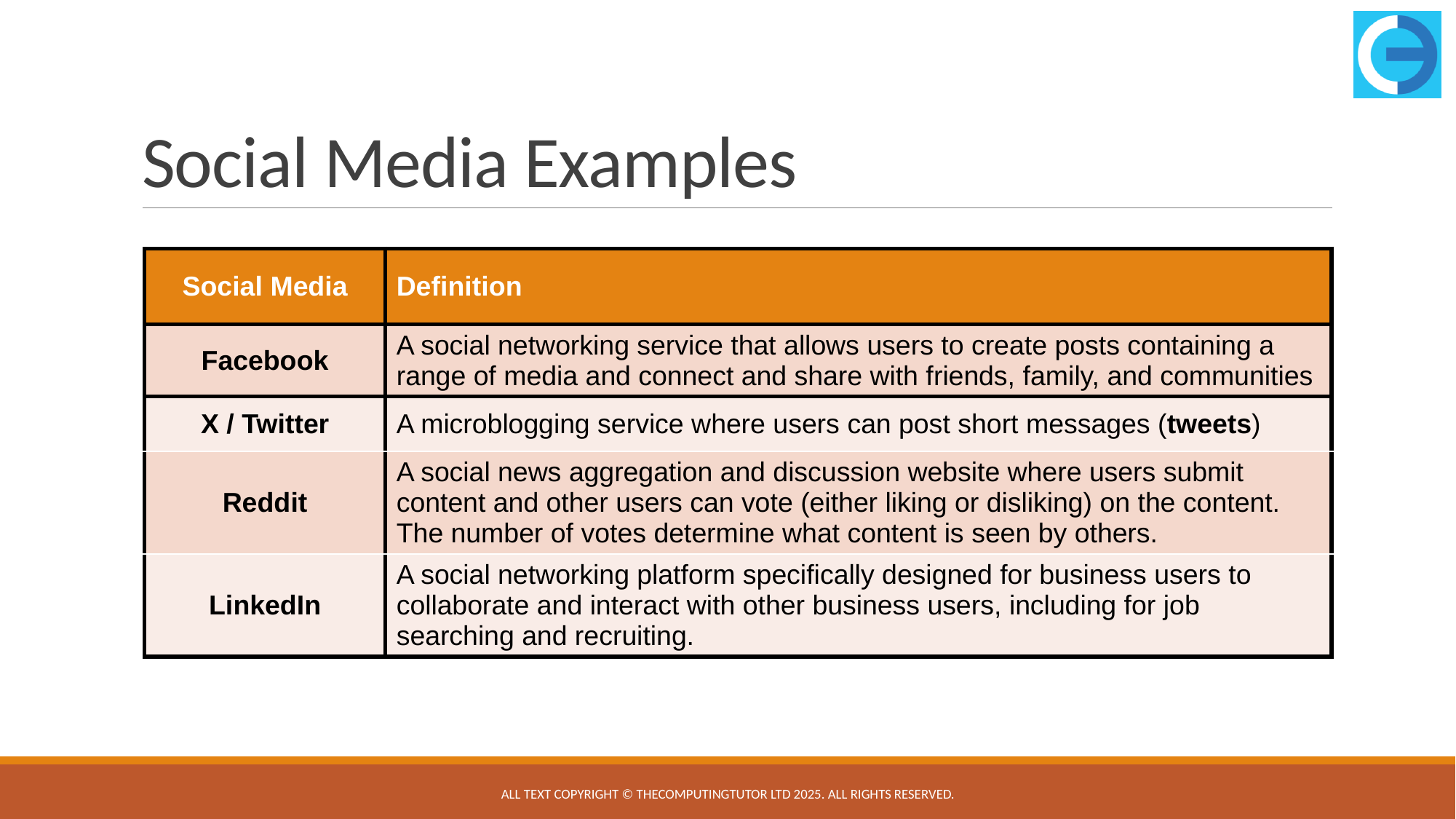

# Social Media Examples
| Social Media | Definition |
| --- | --- |
| Facebook | A social networking service that allows users to create posts containing a range of media and connect and share with friends, family, and communities |
| X / Twitter | A microblogging service where users can post short messages (tweets) |
| Reddit | A social news aggregation and discussion website where users submit content and other users can vote (either liking or disliking) on the content. The number of votes determine what content is seen by others. |
| LinkedIn | A social networking platform specifically designed for business users to collaborate and interact with other business users, including for job searching and recruiting. |
All text copyright © TheComputingTutor Ltd 2025. All rights Reserved.